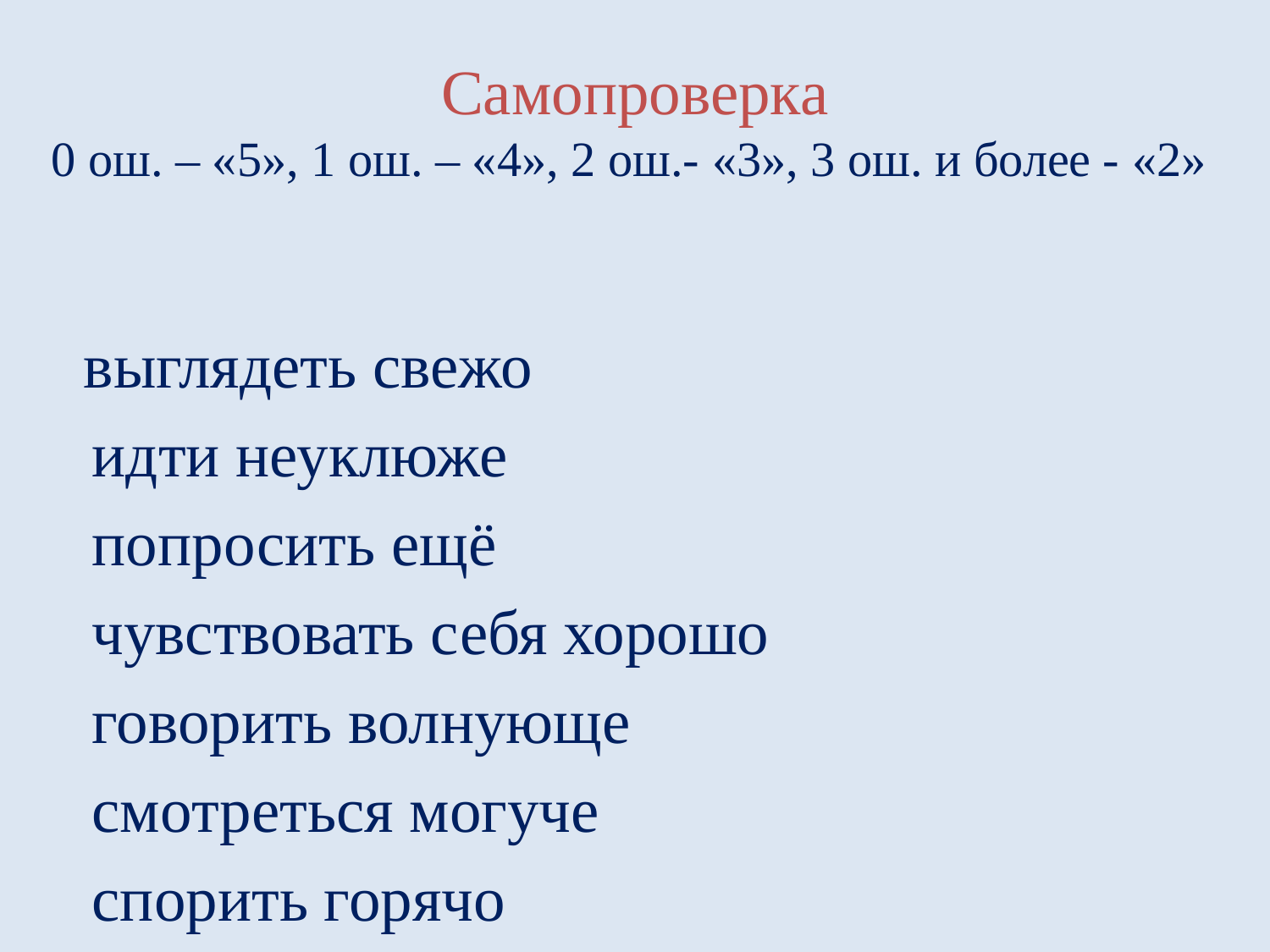

# Самопроверка 0 ош. – «5», 1 ош. – «4», 2 ош.- «3», 3 ош. и более - «2»

     выглядеть свежо
     идти неуклюже
     попросить ещё
     чувствовать себя хорошо
     говорить волнующе
     смотреться могуче
     спорить горячо